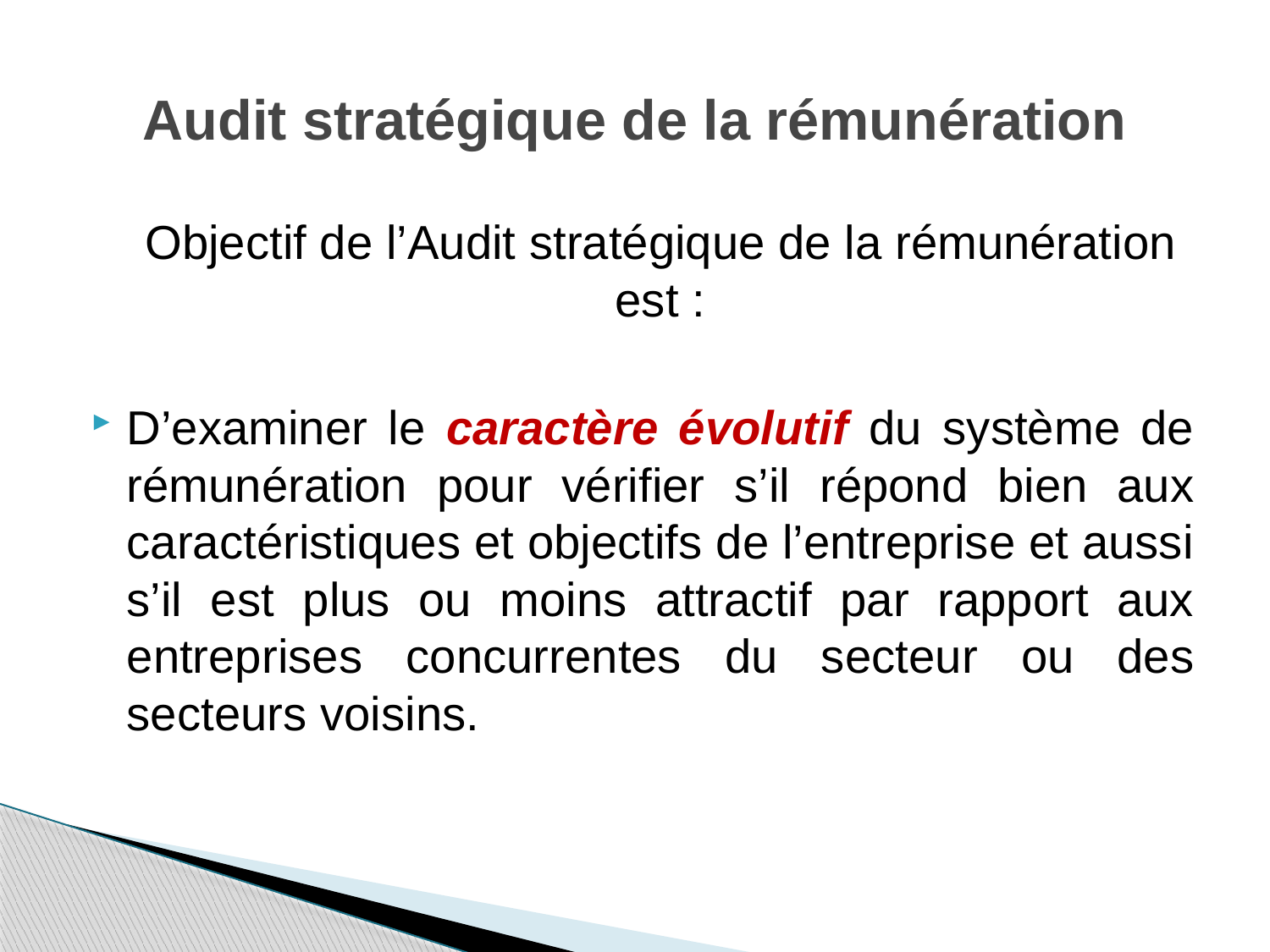

# Audit stratégique de la rémunération
	Objectif de l’Audit stratégique de la rémunération est :

D’examiner le caractère évolutif du système de rémunération pour vérifier s’il répond bien aux caractéristiques et objectifs de l’entreprise et aussi s’il est plus ou moins attractif par rapport aux entreprises concurrentes du secteur ou des secteurs voisins.